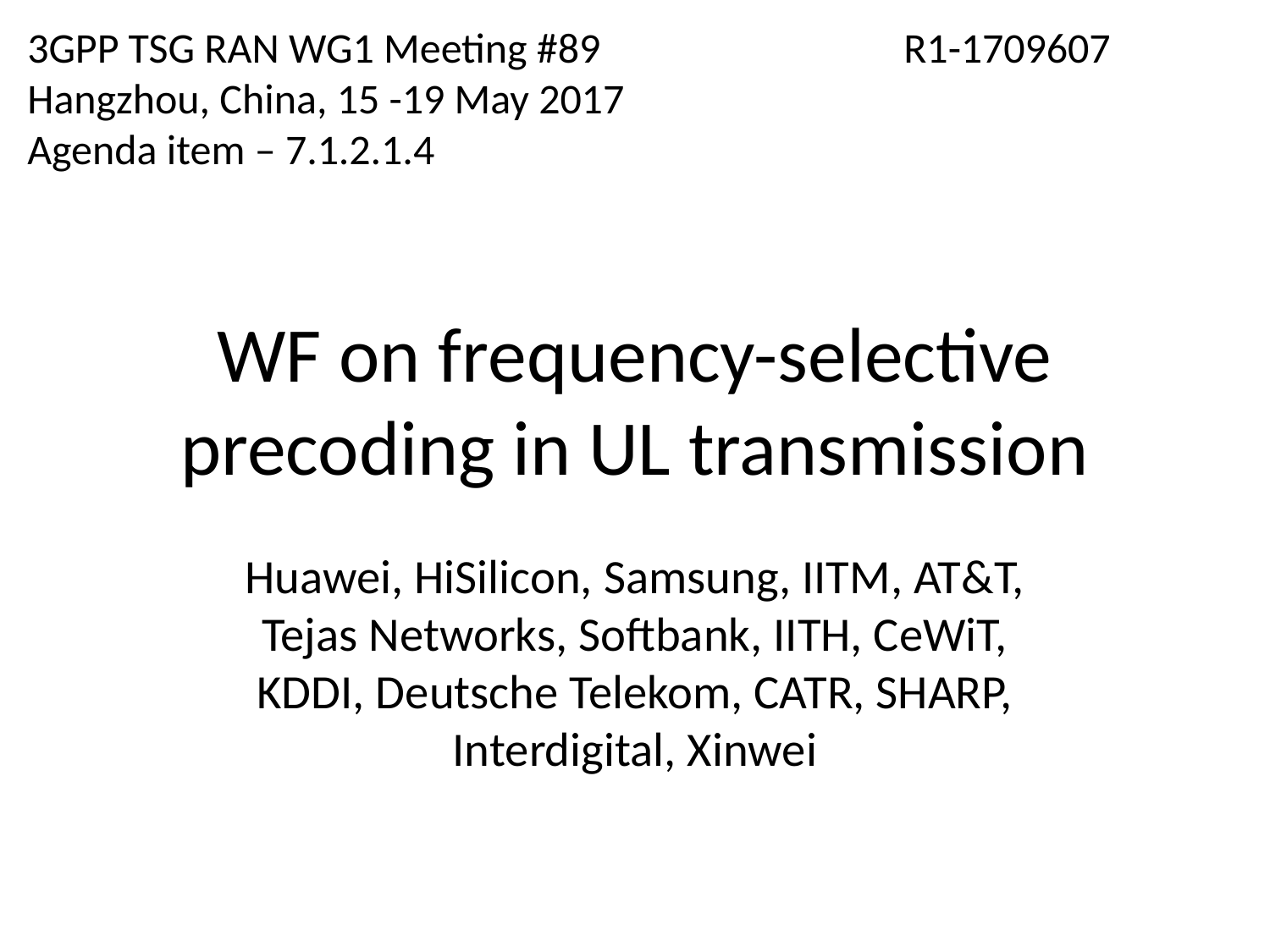

3GPP TSG RAN WG1 Meeting #89	  	            R1-1709607
Hangzhou, China, 15 -19 May 2017
Agenda item – 7.1.2.1.4
# WF on frequency-selective precoding in UL transmission
Huawei, HiSilicon, Samsung, IITM, AT&T, Tejas Networks, Softbank, IITH, CeWiT, KDDI, Deutsche Telekom, CATR, SHARP, Interdigital, Xinwei